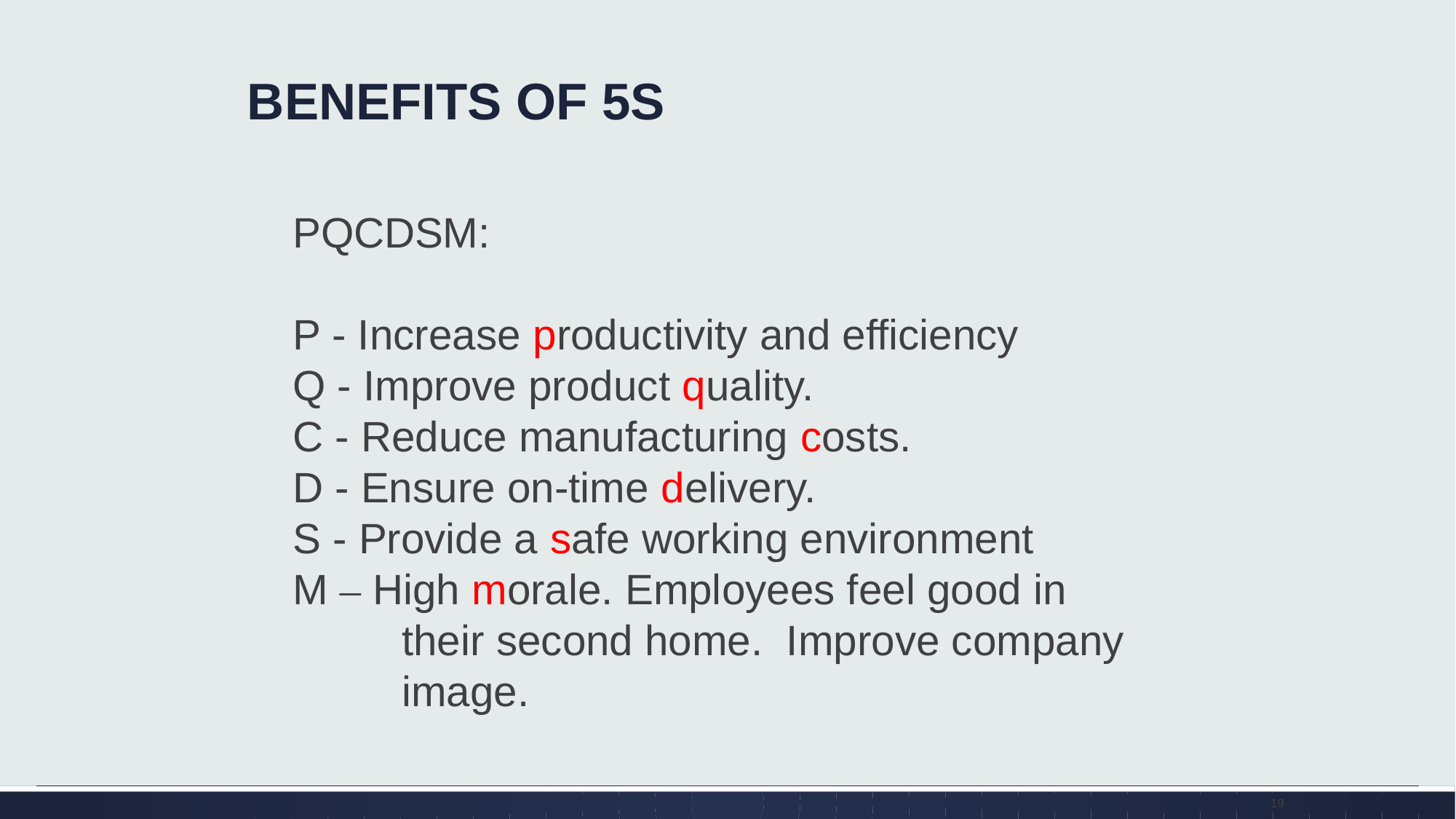

# BENEFITS OF 5S
PQCDSM:

P - Increase productivity and efficiency
Q - Improve product quality.
C - Reduce manufacturing costs.
D - Ensure on-time delivery.
S - Provide a safe working environment
M – High morale. Employees feel good in 	their second home.  Improve company 	image.
19